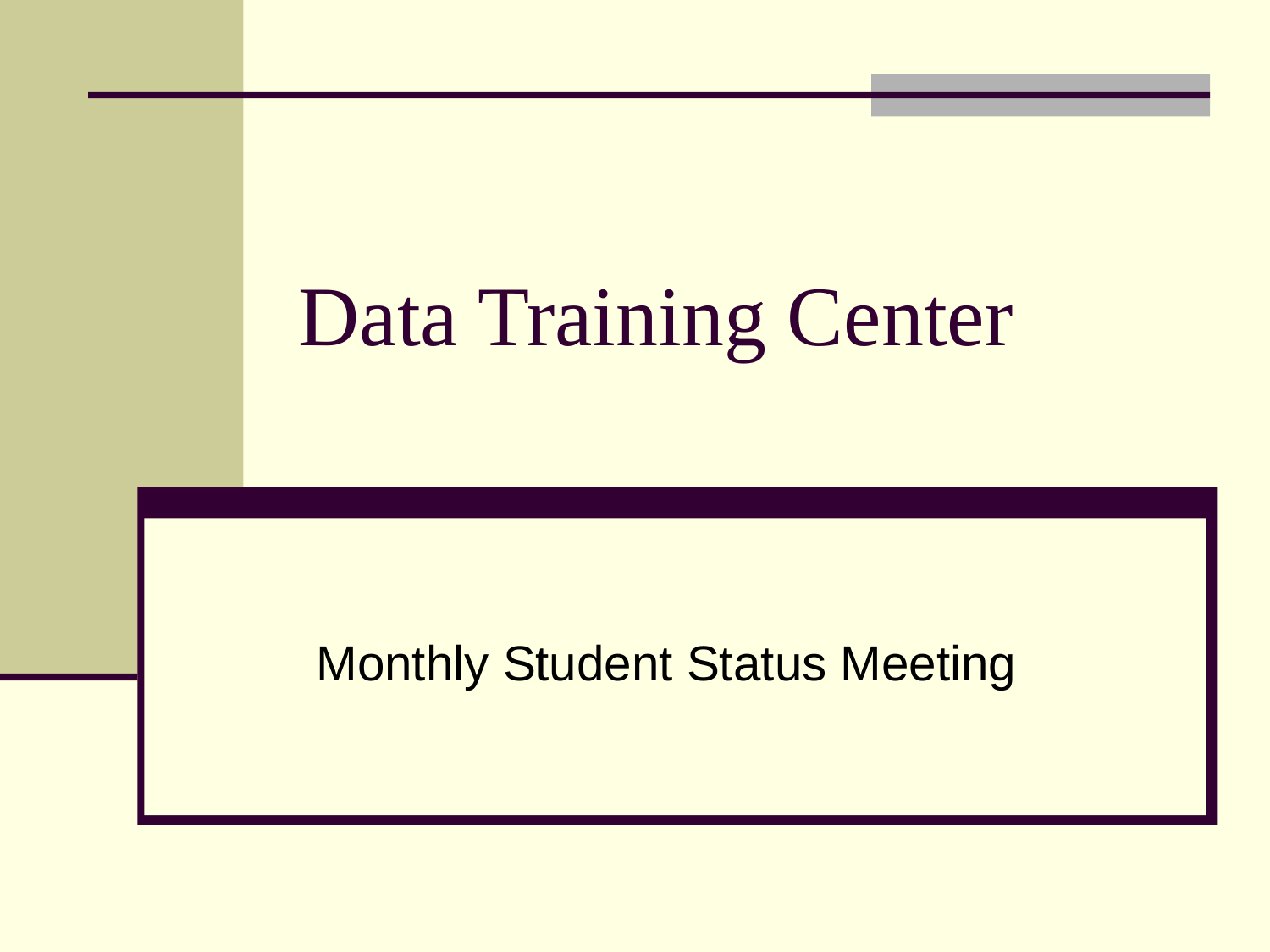

# Data Training Center
Monthly Student Status Meeting